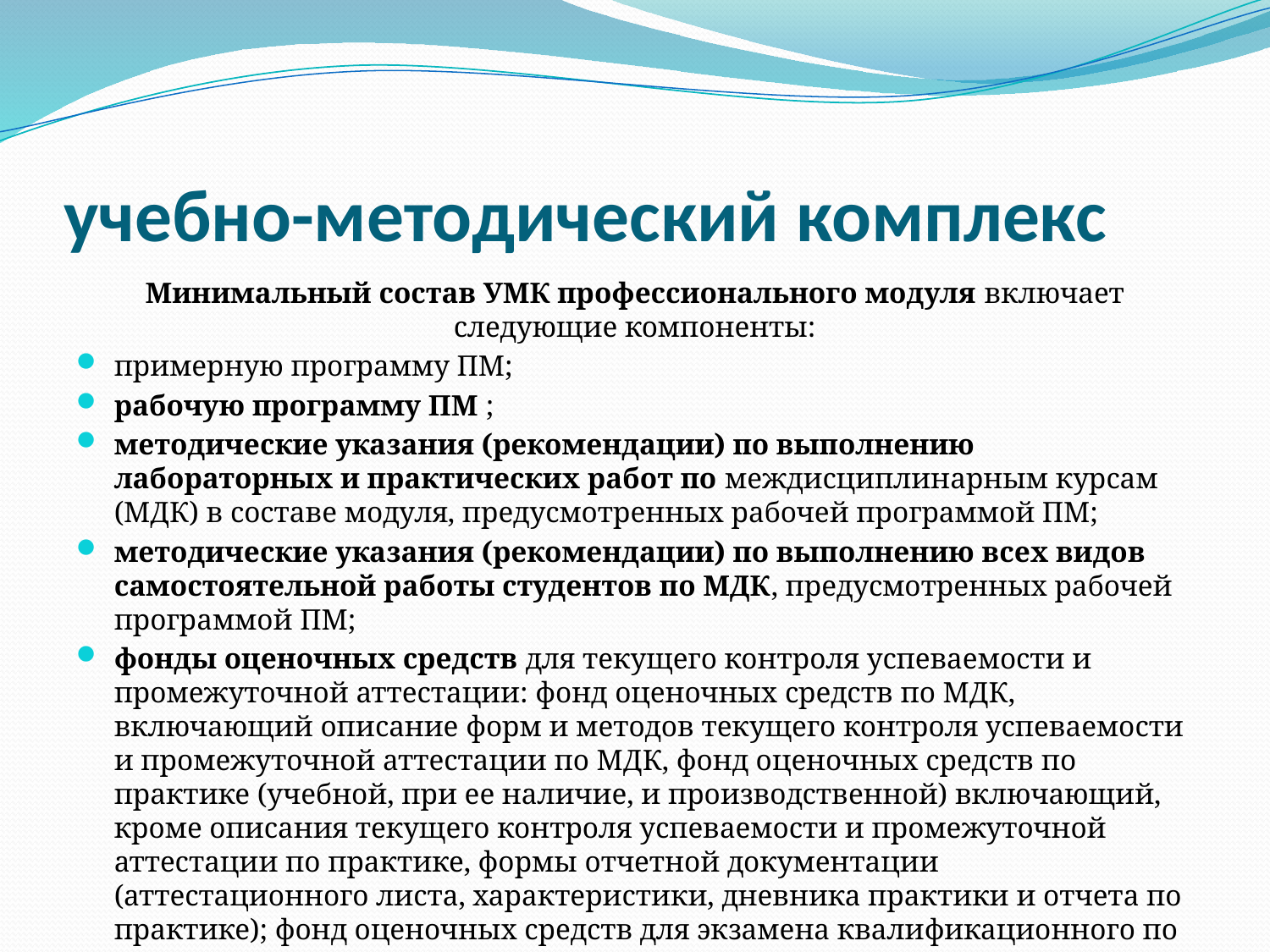

# учебно-методический комплекс
Минимальный состав УМК профессионального модуля включает следующие компоненты:
примерную программу ПМ;
рабочую программу ПМ ;
методические указания (рекомендации) по выполнению лабораторных и практических работ по междисциплинарным курсам (МДК) в составе модуля, предусмотренных рабочей программой ПМ;
методические указания (рекомендации) по выполнению всех видов самостоятельной работы студентов по МДК, предусмотренных рабочей программой ПМ;
фонды оценочных средств для текущего контроля успеваемости и промежуточной аттестации: фонд оценочных средств по МДК, включающий описание форм и методов текущего контроля успеваемости и промежуточной аттестации по МДК, фонд оценочных средств по практике (учебной, при ее наличие, и производственной) включающий, кроме описания текущего контроля успеваемости и промежуточной аттестации по практике, формы отчетной документации (аттестационного листа, характеристики, дневника практики и отчета по практике); фонд оценочных средств для экзамена квалификационного по ПМ.